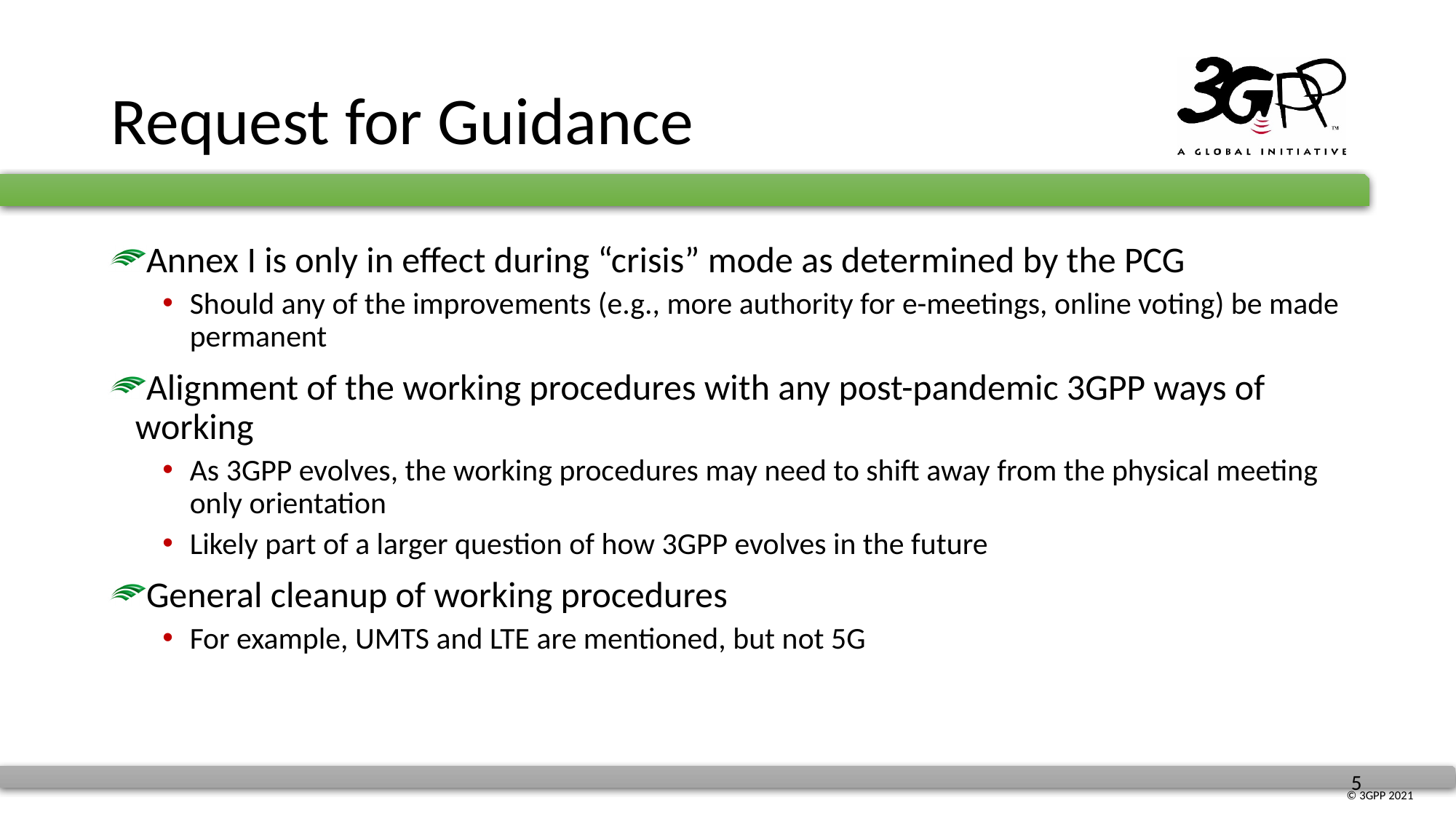

# Request for Guidance
Annex I is only in effect during “crisis” mode as determined by the PCG
Should any of the improvements (e.g., more authority for e-meetings, online voting) be made permanent
Alignment of the working procedures with any post-pandemic 3GPP ways of working
As 3GPP evolves, the working procedures may need to shift away from the physical meeting only orientation
Likely part of a larger question of how 3GPP evolves in the future
General cleanup of working procedures
For example, UMTS and LTE are mentioned, but not 5G